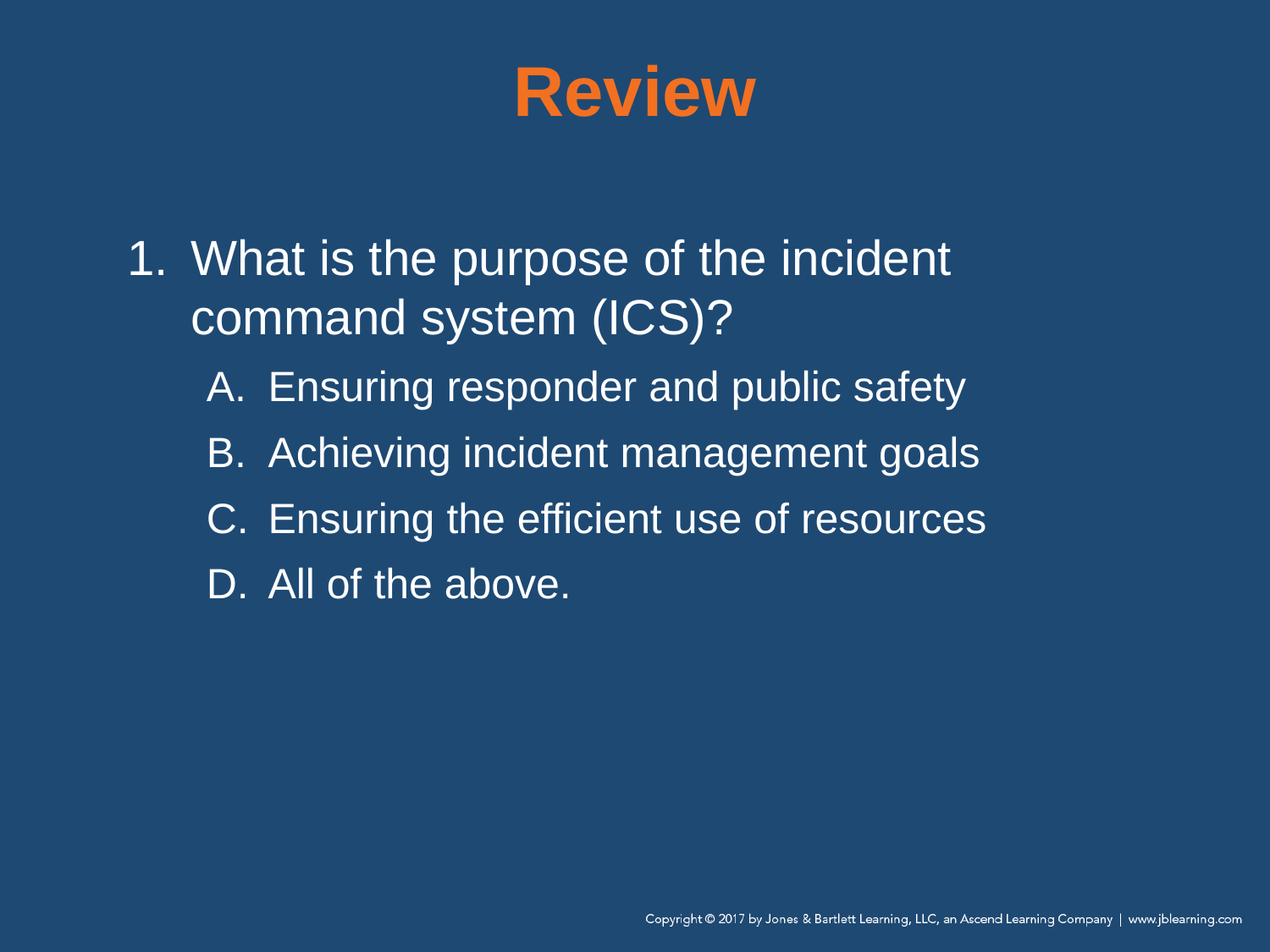

# Review
What is the purpose of the incident command system (ICS)?
Ensuring responder and public safety
Achieving incident management goals
Ensuring the efficient use of resources
All of the above.